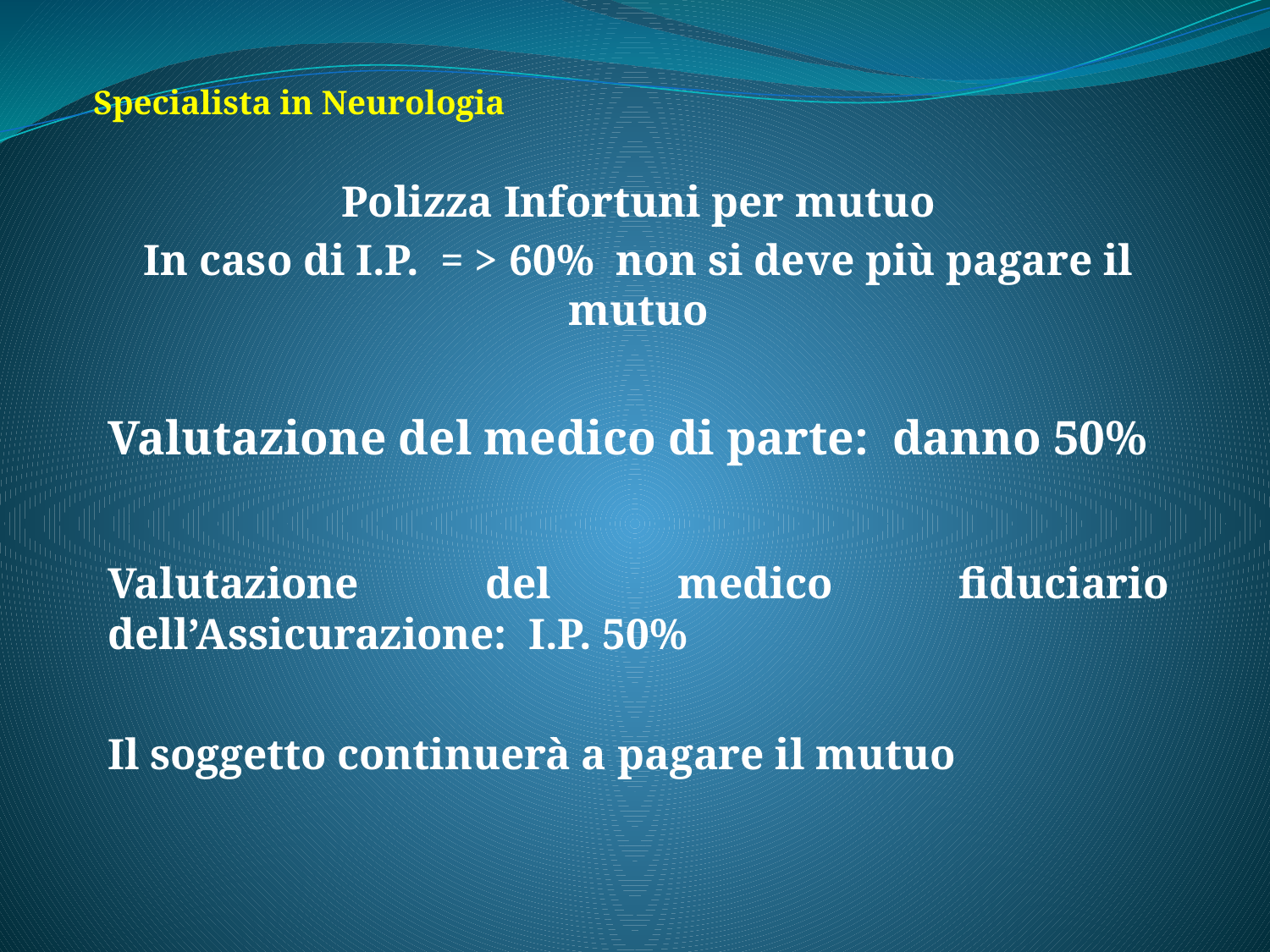

Specialista in Neurologia

Polizza Infortuni per mutuo
In caso di I.P.  = > 60%  non si deve più pagare il mutuo

Valutazione del medico di parte:  danno 50%

Valutazione del medico fiduciario dell’Assicurazione:  I.P. 50%

Il soggetto continuerà a pagare il mutuo